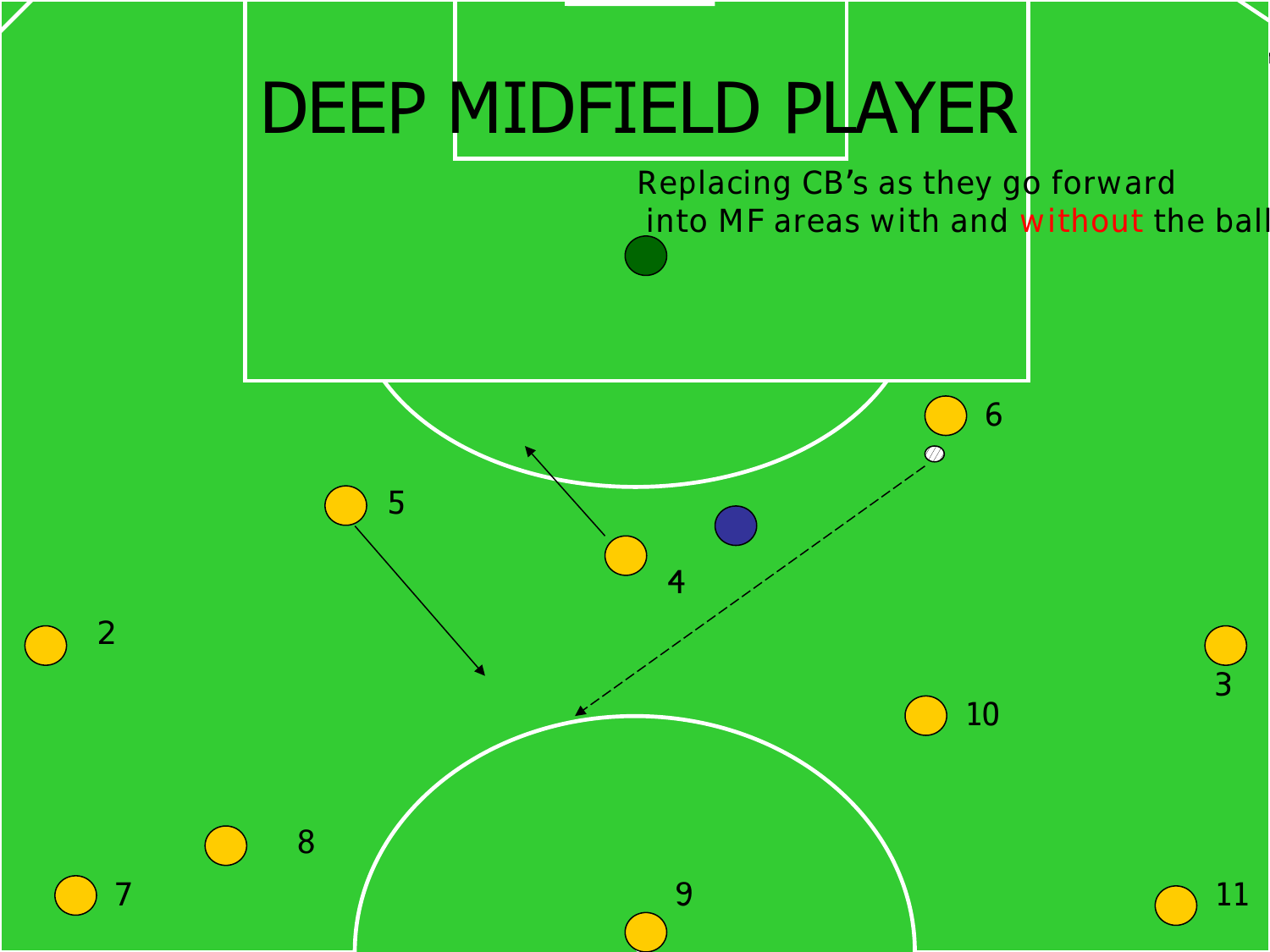

DEEP MIDFIELD PLAYER
Replacing CB’s as they go forward
 into MF areas with and without the ball.

6

5

4
2

3
10

8

7
9
11